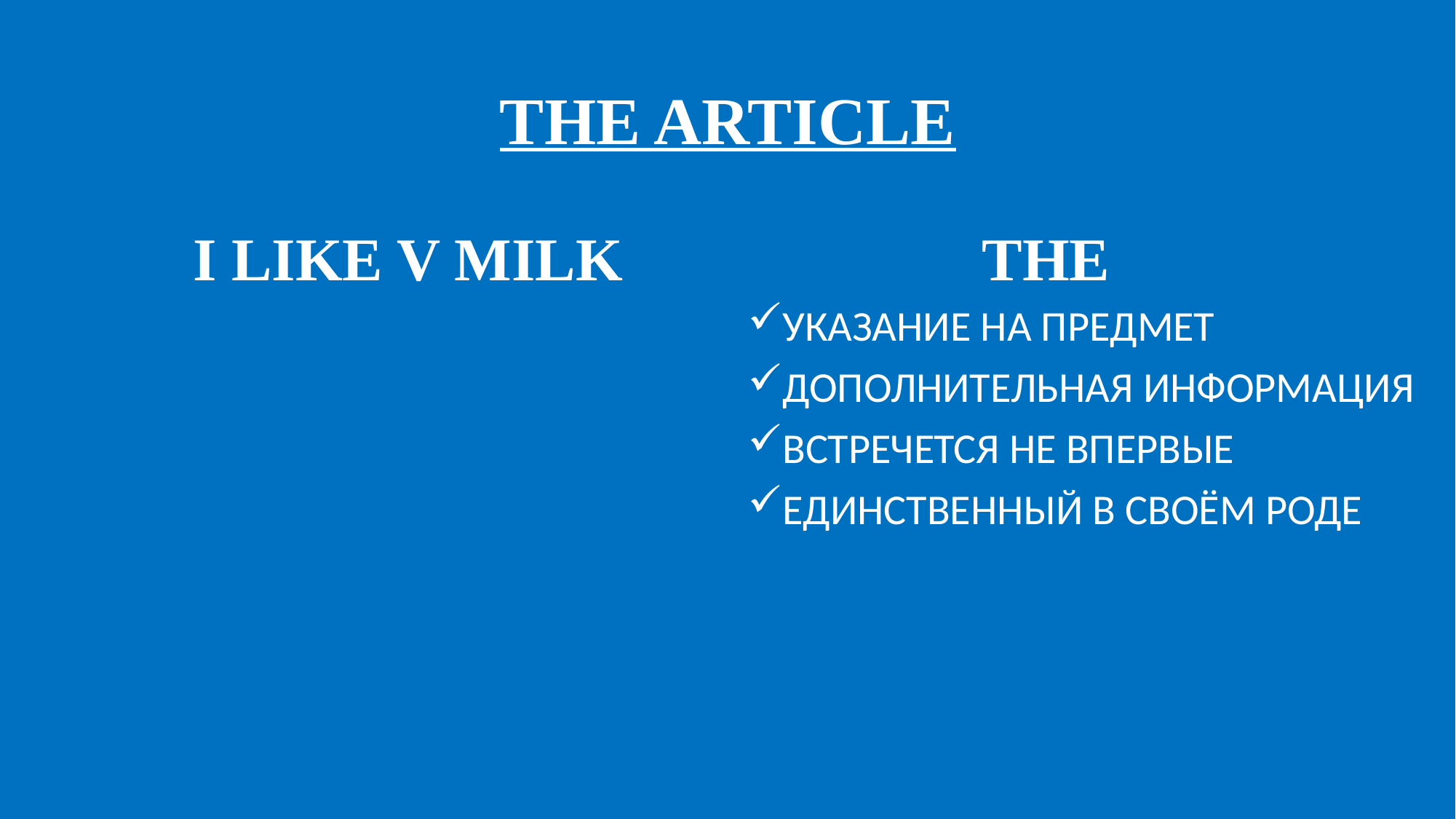

# THE ARTICLE
I LIKE V MILK
THE

УКАЗАНИЕ НА ПРЕДМЕТ
ДОПОЛНИТЕЛЬНАЯ ИНФОРМАЦИЯ
ВСТРЕЧЕТСЯ НЕ ВПЕРВЫЕ
ЕДИНСТВЕННЫЙ В СВОЁМ РОДЕ